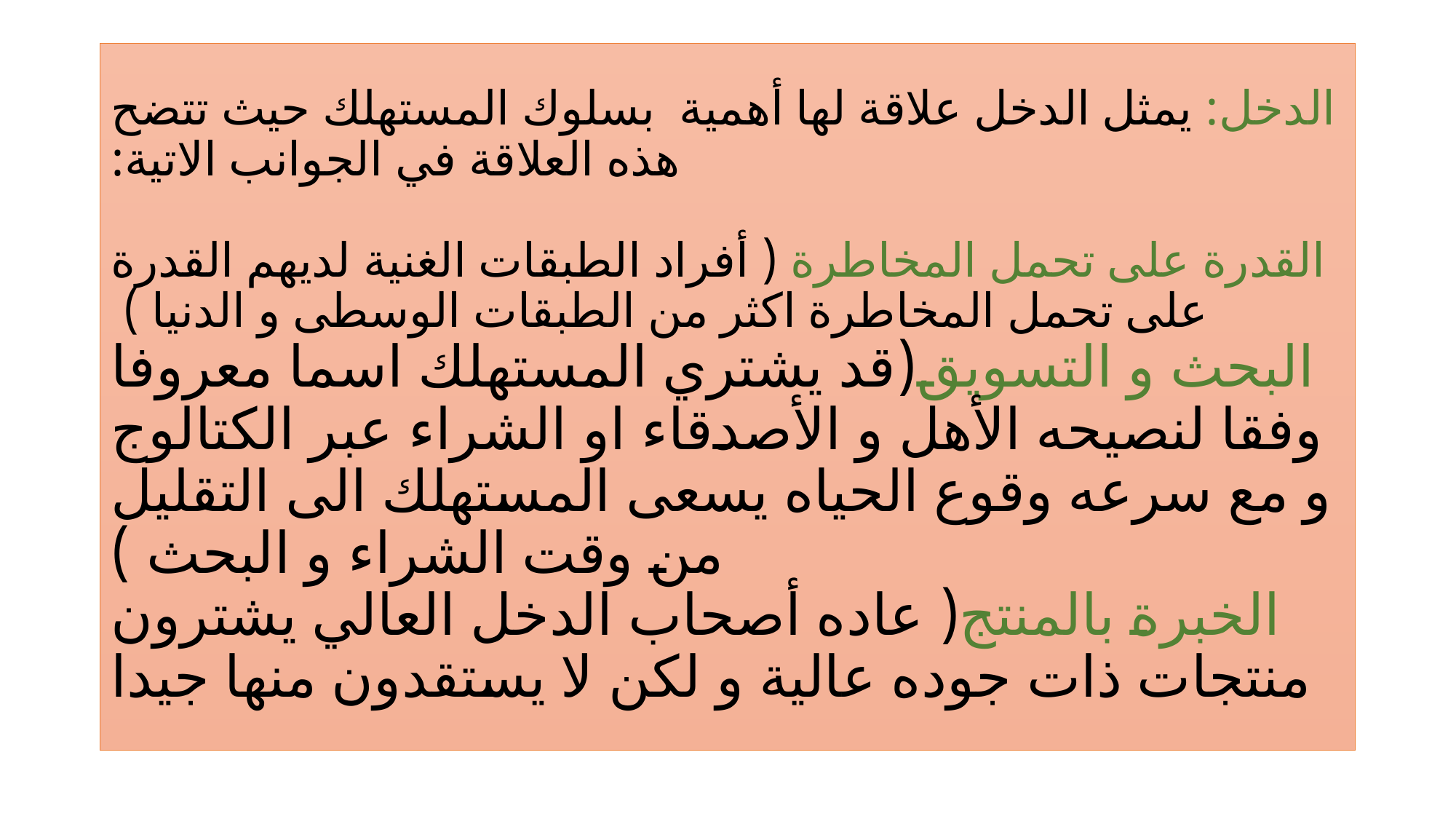

# الدخل: يمثل الدخل علاقة لها أهمية  بسلوك المستهلك حيث تتضح هذه العلاقة في الجوانب الاتية: القدرة على تحمل المخاطرة ( أفراد الطبقات الغنية لديهم القدرة على تحمل المخاطرة اكثر من الطبقات الوسطى و الدنيا ) البحث و التسويق(قد يشتري المستهلك اسما معروفا وفقا لنصيحه الأهل و الأصدقاء او الشراء عبر الكتالوج و مع سرعه وقوع الحياه يسعى المستهلك الى التقليل من وقت الشراء و البحث ) الخبرة بالمنتج( عاده أصحاب الدخل العالي يشترون منتجات ذات جوده عالية و لكن لا يستقدون منها جيدا